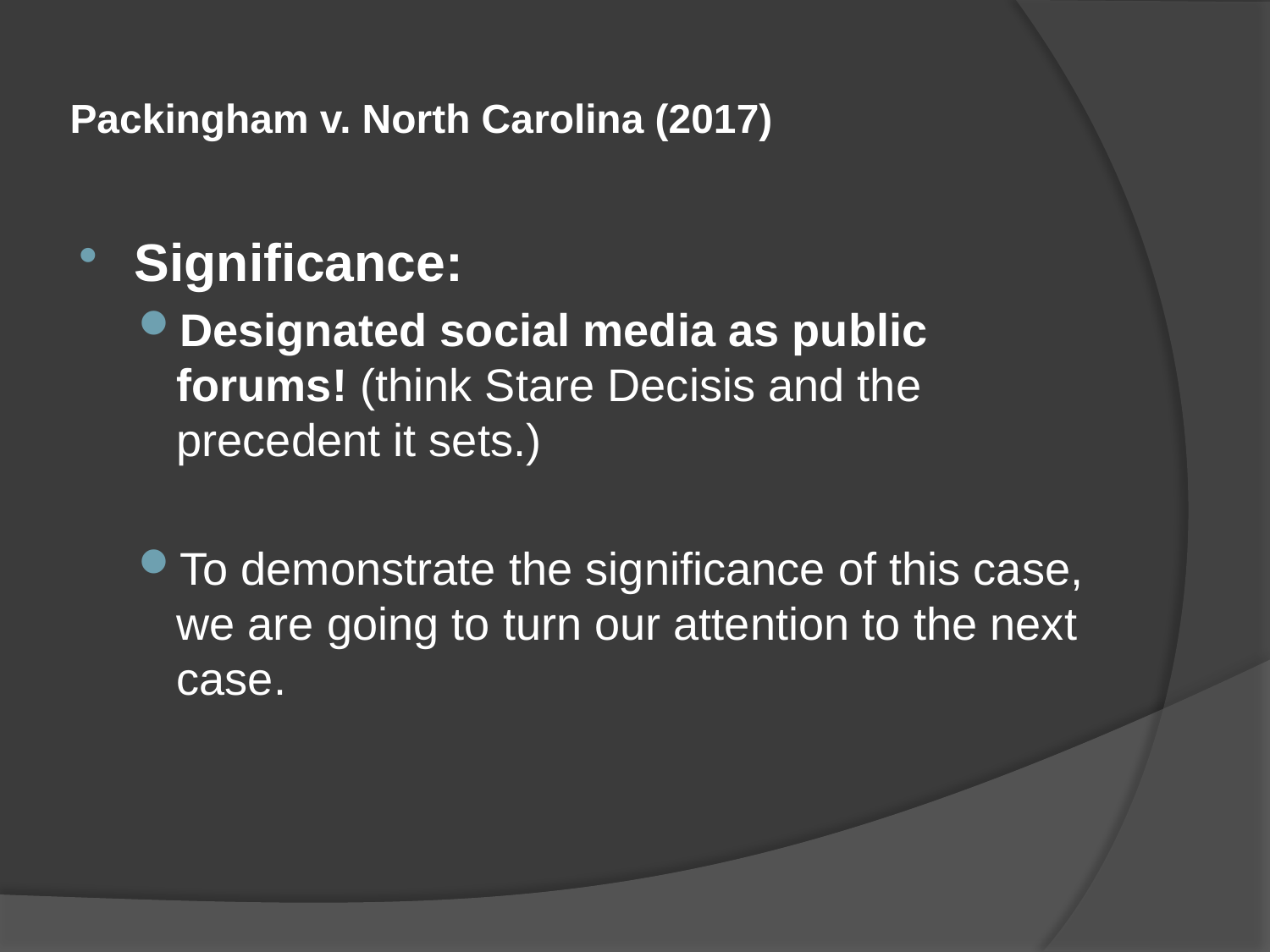

# Packingham v. North Carolina (2017)
Significance:
Designated social media as public forums! (think Stare Decisis and the precedent it sets.)

To demonstrate the significance of this case, we are going to turn our attention to the next case.